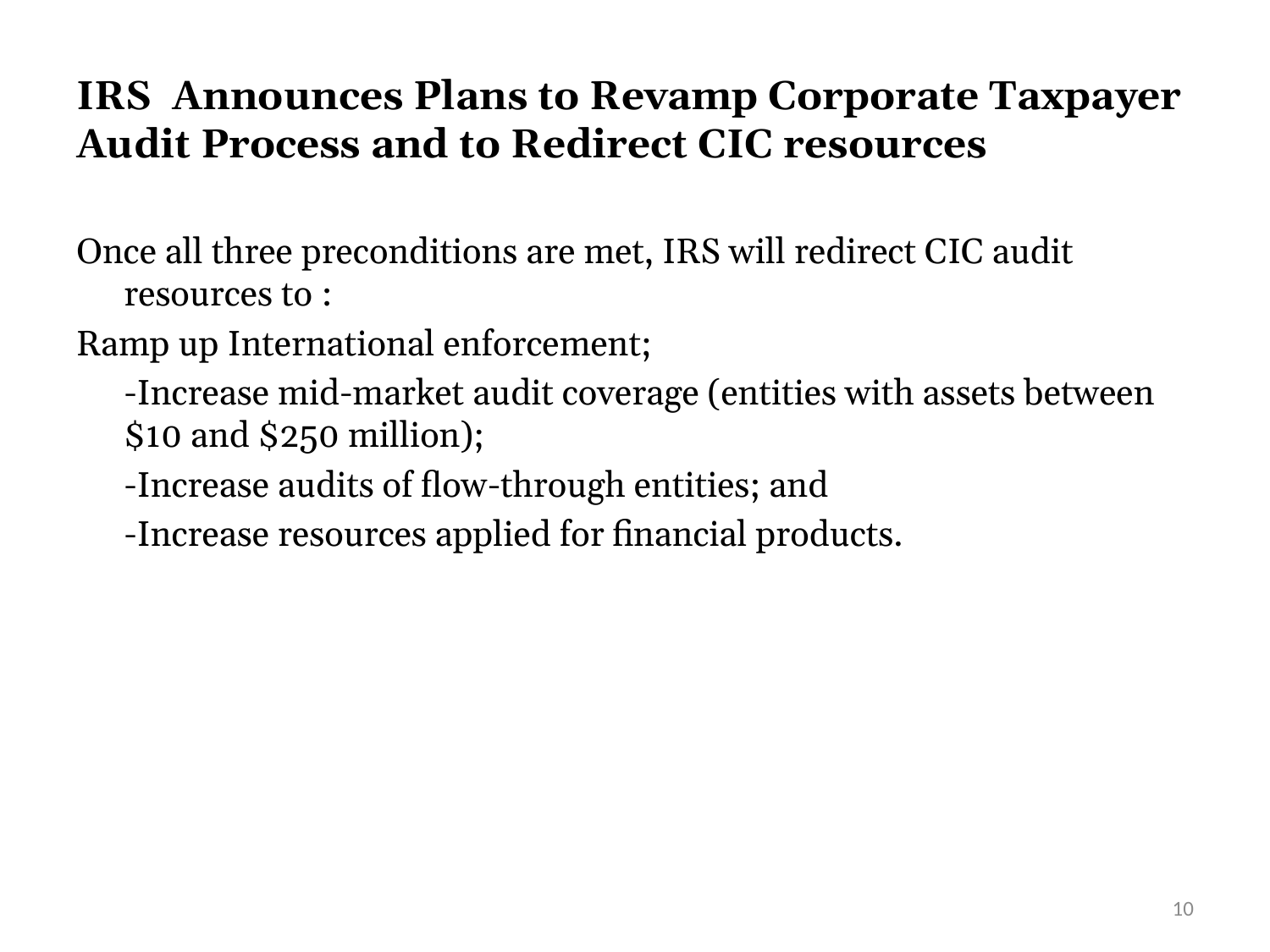

# IRS  Announces Plans to Revamp Corporate Taxpayer Audit Process and to Redirect CIC resources
Once all three preconditions are met, IRS will redirect CIC audit resources to :
Ramp up International enforcement;
	-Increase mid-market audit coverage (entities with assets between $10 and $250 million);
	-Increase audits of flow-through entities; and
	-Increase resources applied for financial products.

10